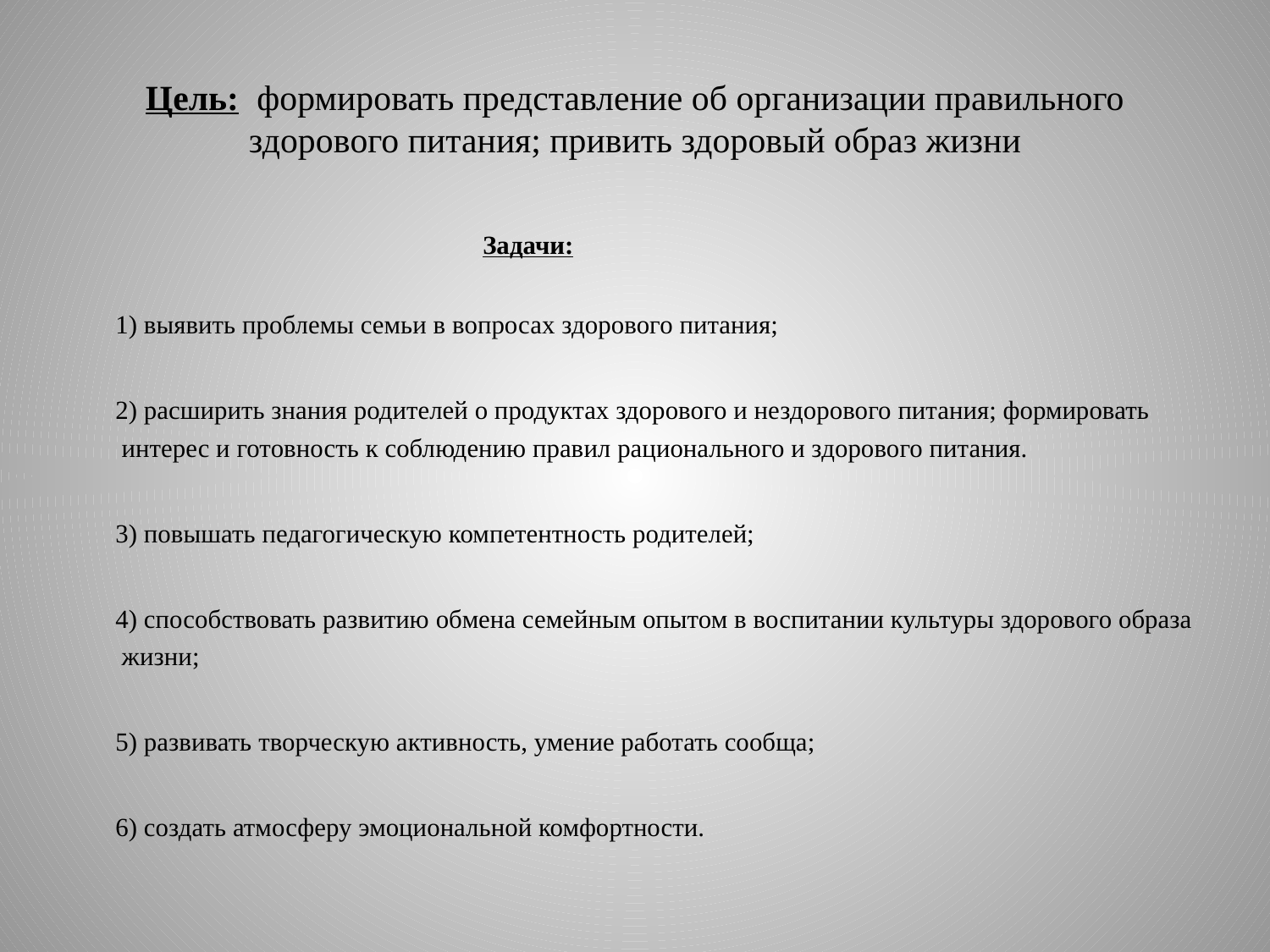

# Цель:  формировать представление об организации правильного здорового питания; привить здоровый образ жизни
                                                              Задачи:

      1) выявить проблемы семьи в вопросах здорового питания;

      2) расширить знания родителей о продуктах здорового и нездорового питания; формировать интерес и готовность к соблюдению правил рационального и здорового питания.

      3) повышать педагогическую компетентность родителей;

      4) способствовать развитию обмена семейным опытом в воспитании культуры здорового образа жизни;

      5) развивать творческую активность, умение работать сообща;

      6) создать атмосферу эмоциональной комфортности.